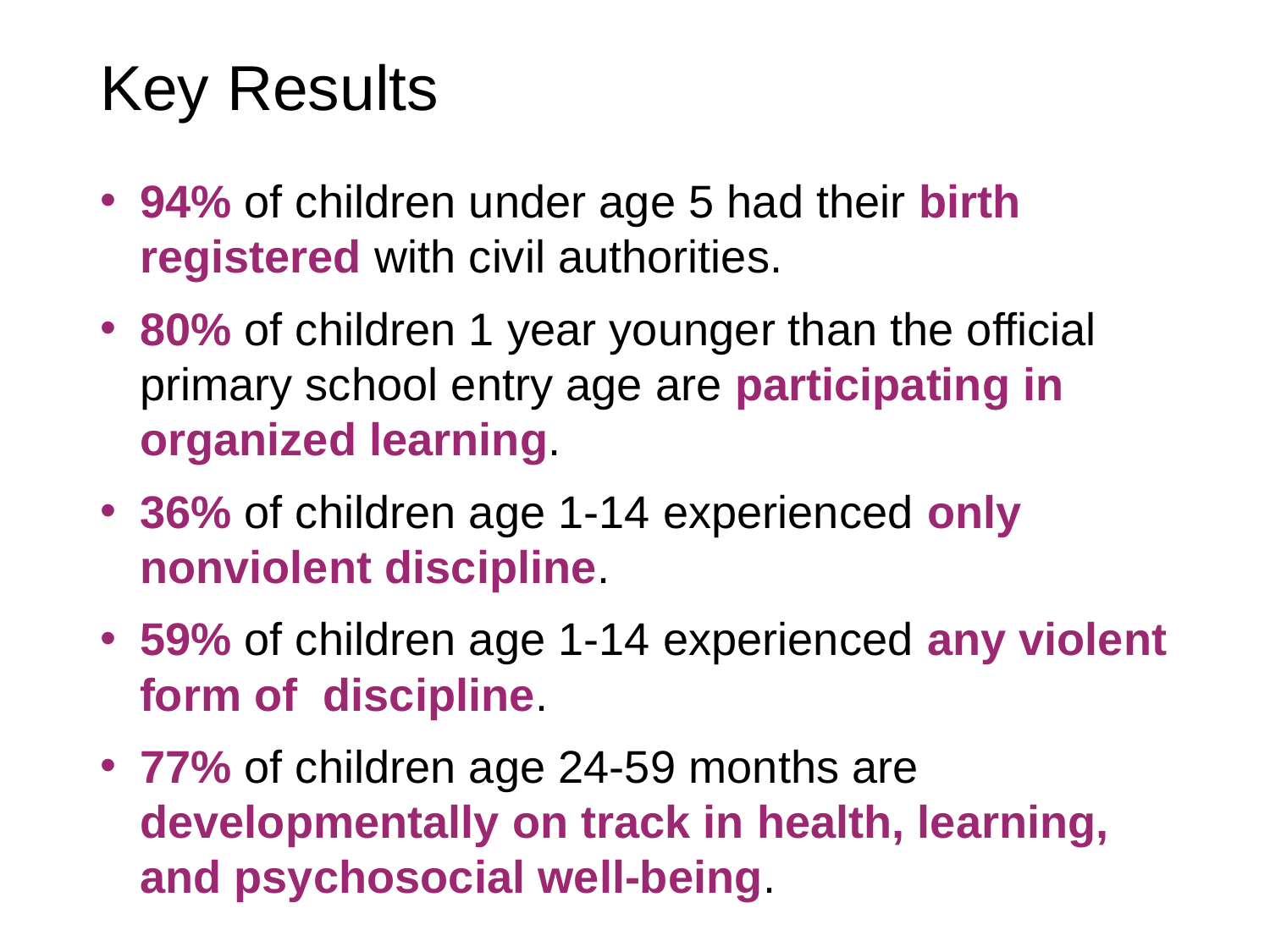

# Key Results
94% of children under age 5 had their birth registered with civil authorities.
80% of children 1 year younger than the official primary school entry age are participating in organized learning.
36% of children age 1-14 experienced only nonviolent discipline.
59% of children age 1-14 experienced any violent form of  discipline.
77% of children age 24-59 months are developmentally on track in health, learning, and psychosocial well-being.